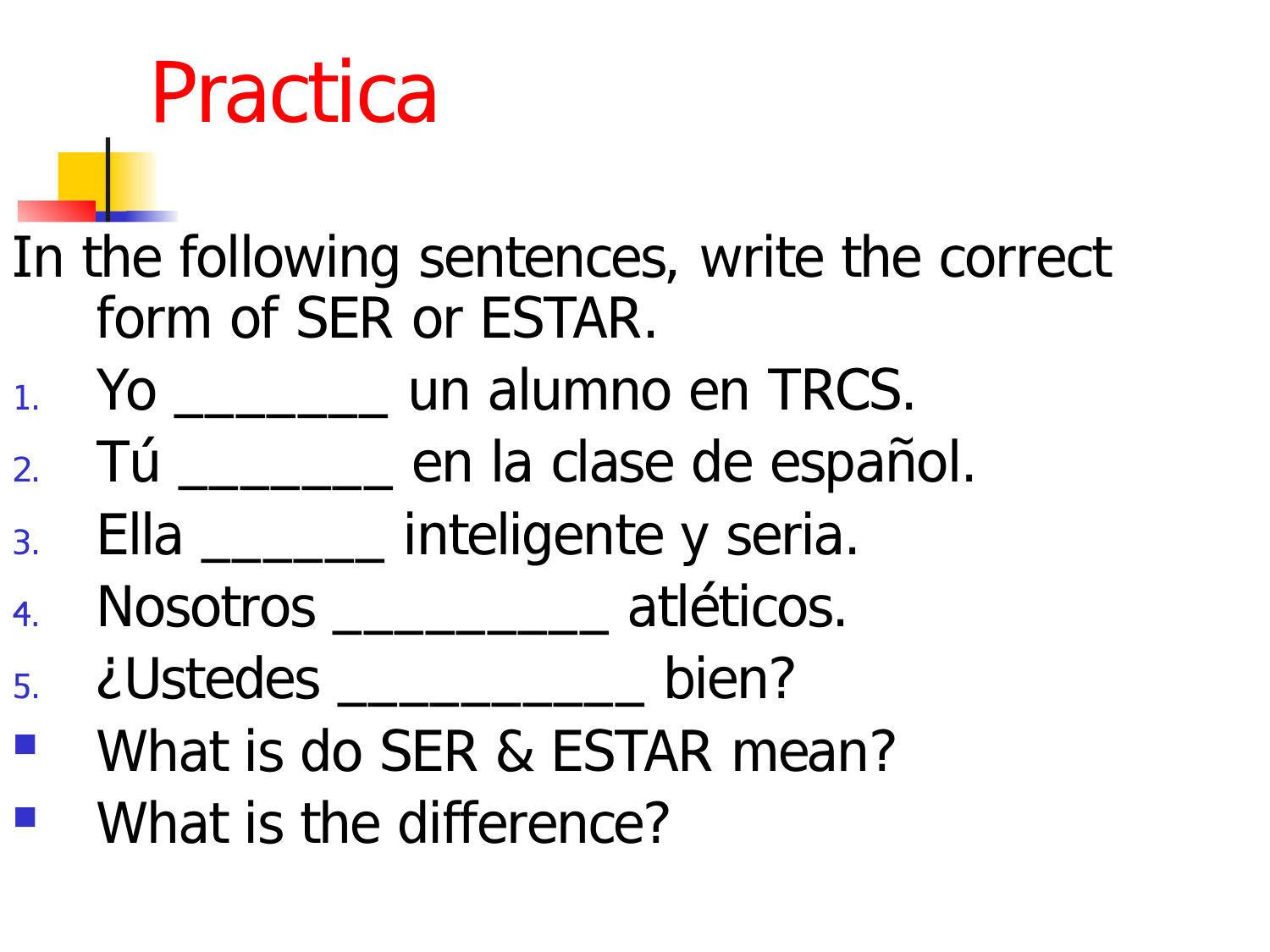

Practica
In the following sentences, write the correct form of SER or ESTAR.
Yo _______ un alumno en TRCS.
Tú _______ en la clase de español.
Ella ______ inteligente y seria.
Nosotros _________ atléticos.
¿Ustedes __________ bien?
What is do SER & ESTAR mean?
What is the difference?